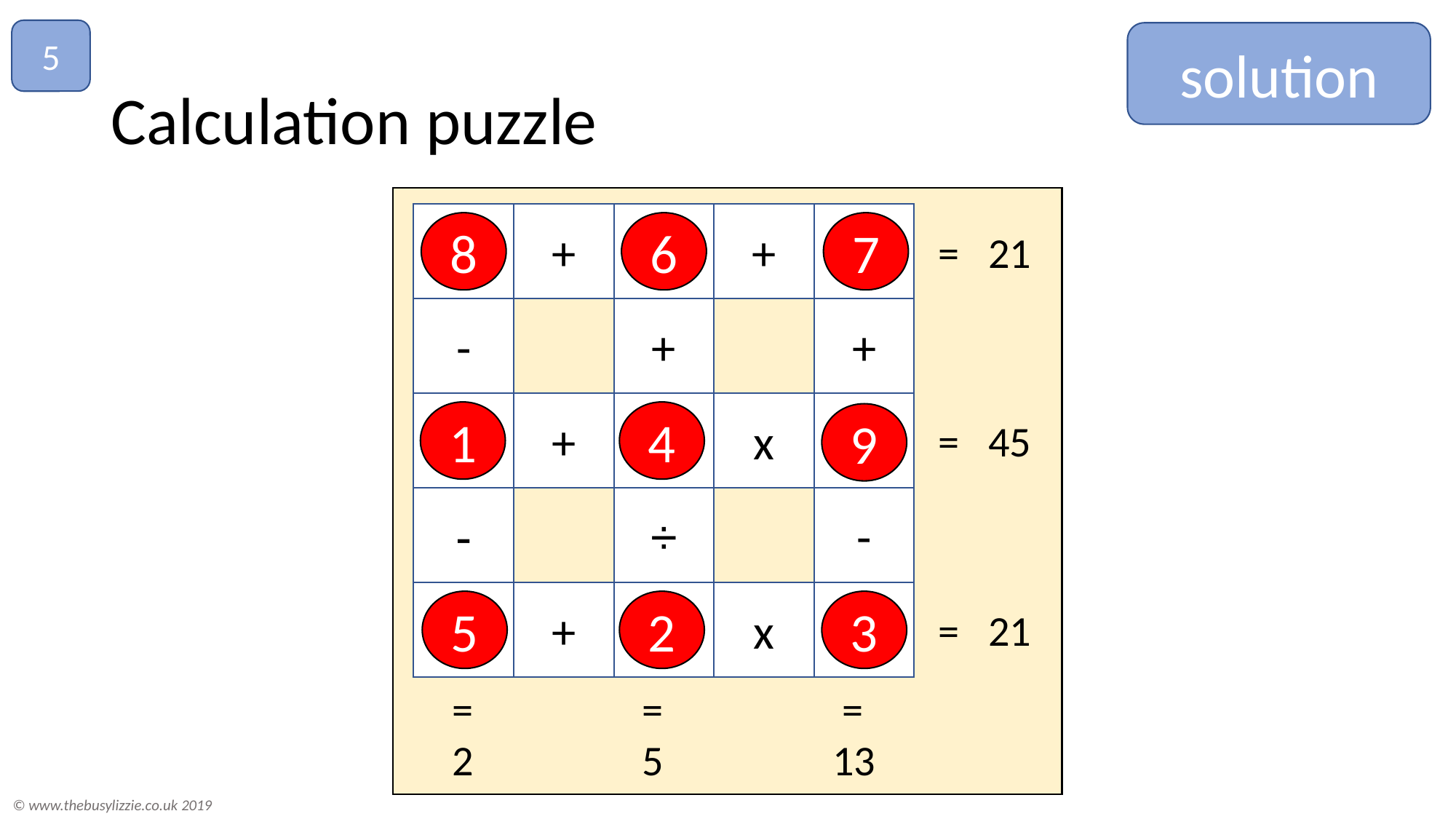

5
solution
# Calculation puzzle

+

+
+
-

+

+

x
-
-

÷

+

x
6
7
8
=   21
1
4
9
=   45
5
2
3
=   21
 =
13
 =
 2
 =
 5
© www.thebusylizzie.co.uk 2019